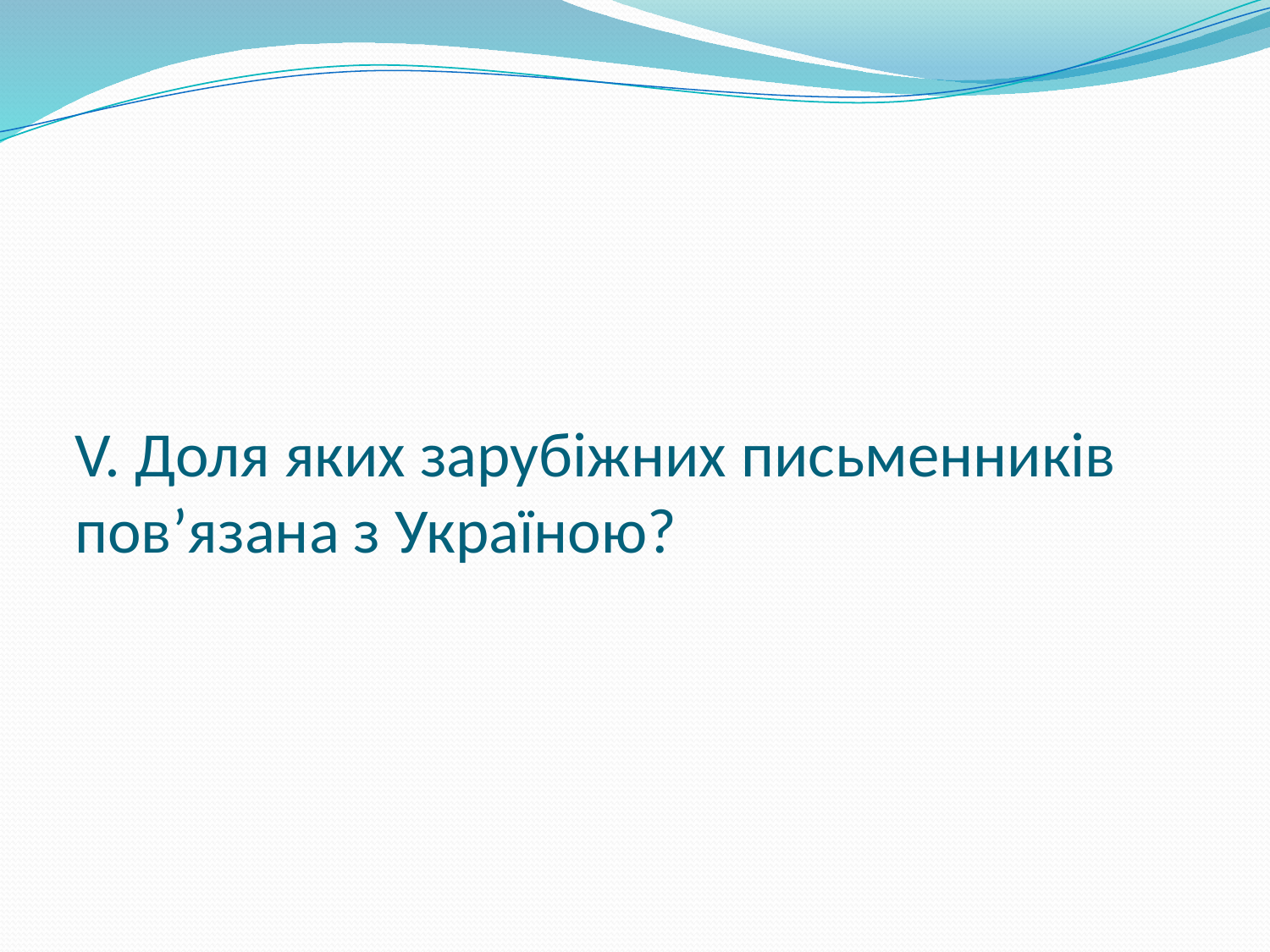

# V. Доля яких зарубіжних письменників пов’язана з Україною?